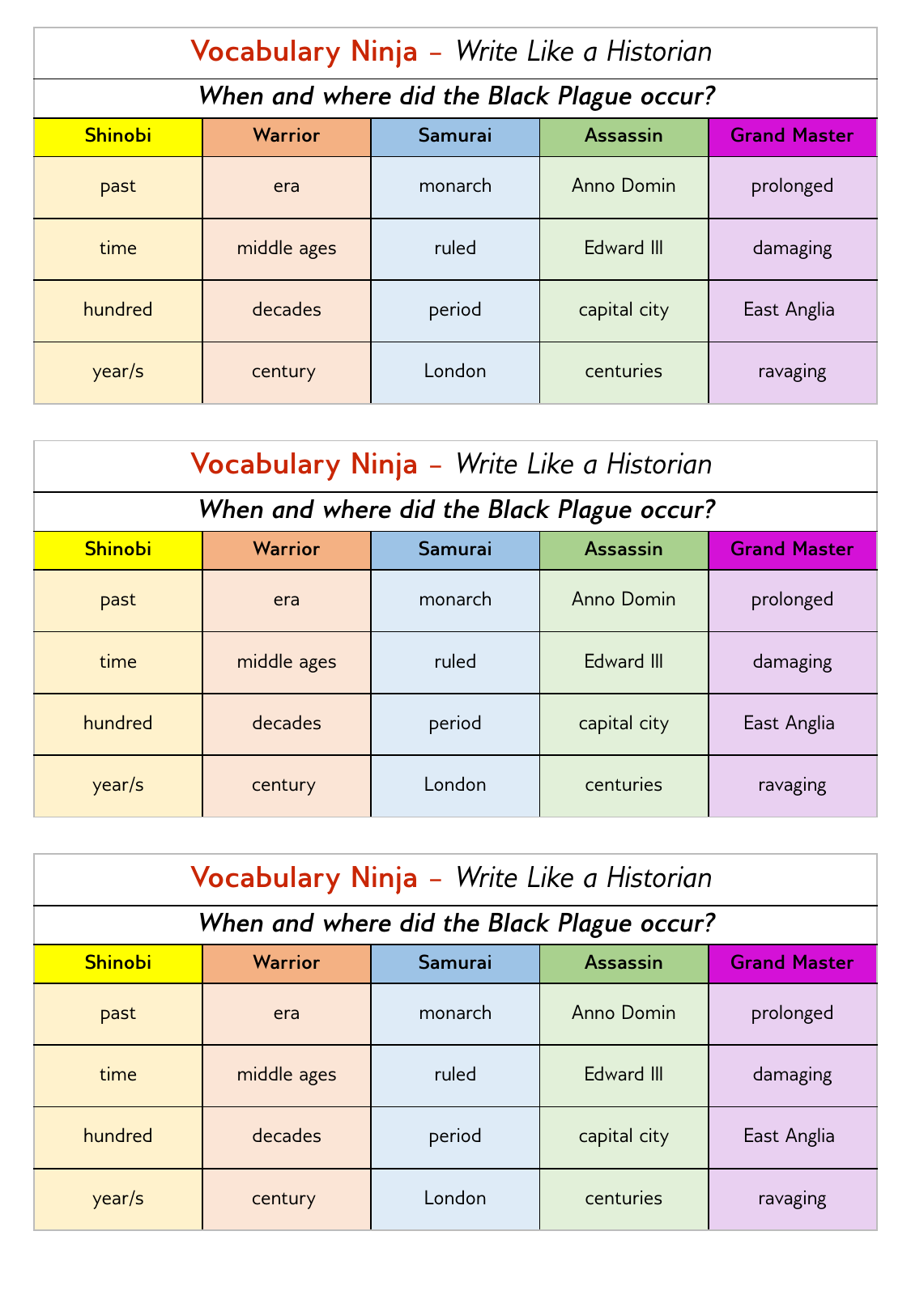

| Vocabulary Ninja – Write Like a Historian |  |  |  |  |
| --- | --- | --- | --- | --- |
| When and where did the Black Plague occur? |  |  |  |  |
| Shinobi | Warrior | Samurai | Assassin | Grand Master |
| past | era | monarch | Anno Domin | prolonged |
| time | middle ages | ruled | Edward III | damaging |
| hundred | decades | period | capital city | East Anglia |
| year/s | century | London | centuries | ravaging |
| Vocabulary Ninja – Write Like a Historian |  |  |  |  |
| --- | --- | --- | --- | --- |
| When and where did the Black Plague occur? |  |  |  |  |
| Shinobi | Warrior | Samurai | Assassin | Grand Master |
| past | era | monarch | Anno Domin | prolonged |
| time | middle ages | ruled | Edward III | damaging |
| hundred | decades | period | capital city | East Anglia |
| year/s | century | London | centuries | ravaging |
| Vocabulary Ninja – Write Like a Historian |  |  |  |  |
| --- | --- | --- | --- | --- |
| When and where did the Black Plague occur? |  |  |  |  |
| Shinobi | Warrior | Samurai | Assassin | Grand Master |
| past | era | monarch | Anno Domin | prolonged |
| time | middle ages | ruled | Edward III | damaging |
| hundred | decades | period | capital city | East Anglia |
| year/s | century | London | centuries | ravaging |